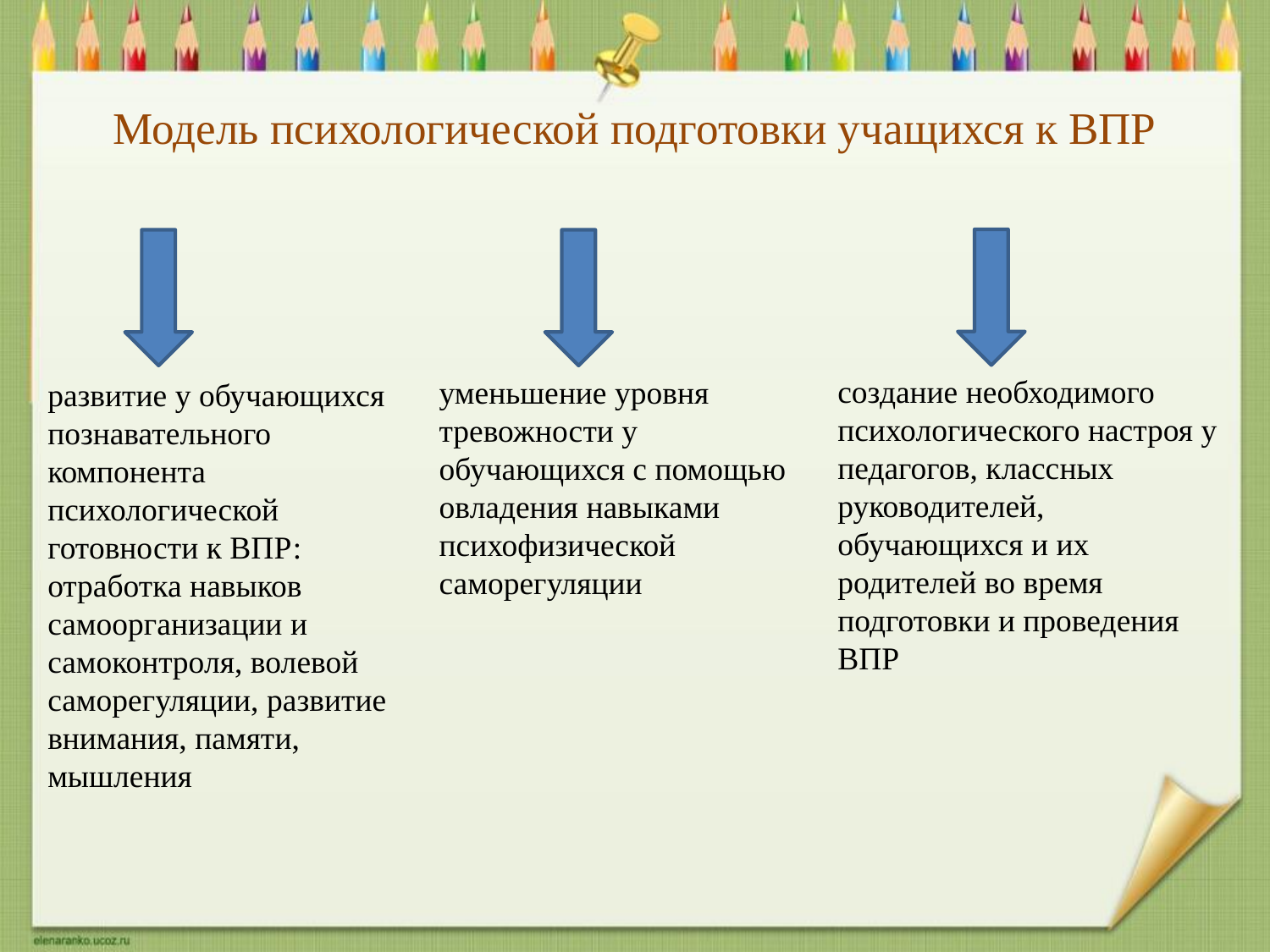

# Модель психологической подготовки учащихся к ВПР

создание необходимого психологического настроя у педагогов, классных руководителей, обучающихся и их родителей во время подготовки и проведения ВПР
уменьшение уровня тревожности у обучающихся с помощью овладения навыками психофизической саморегуляции
развитие у обучающихся познавательного компонента психологической готовности к ВПР: отработка навыков самоорганизации и самоконтроля, волевой саморегуляции, развитие внимания, памяти, мышления